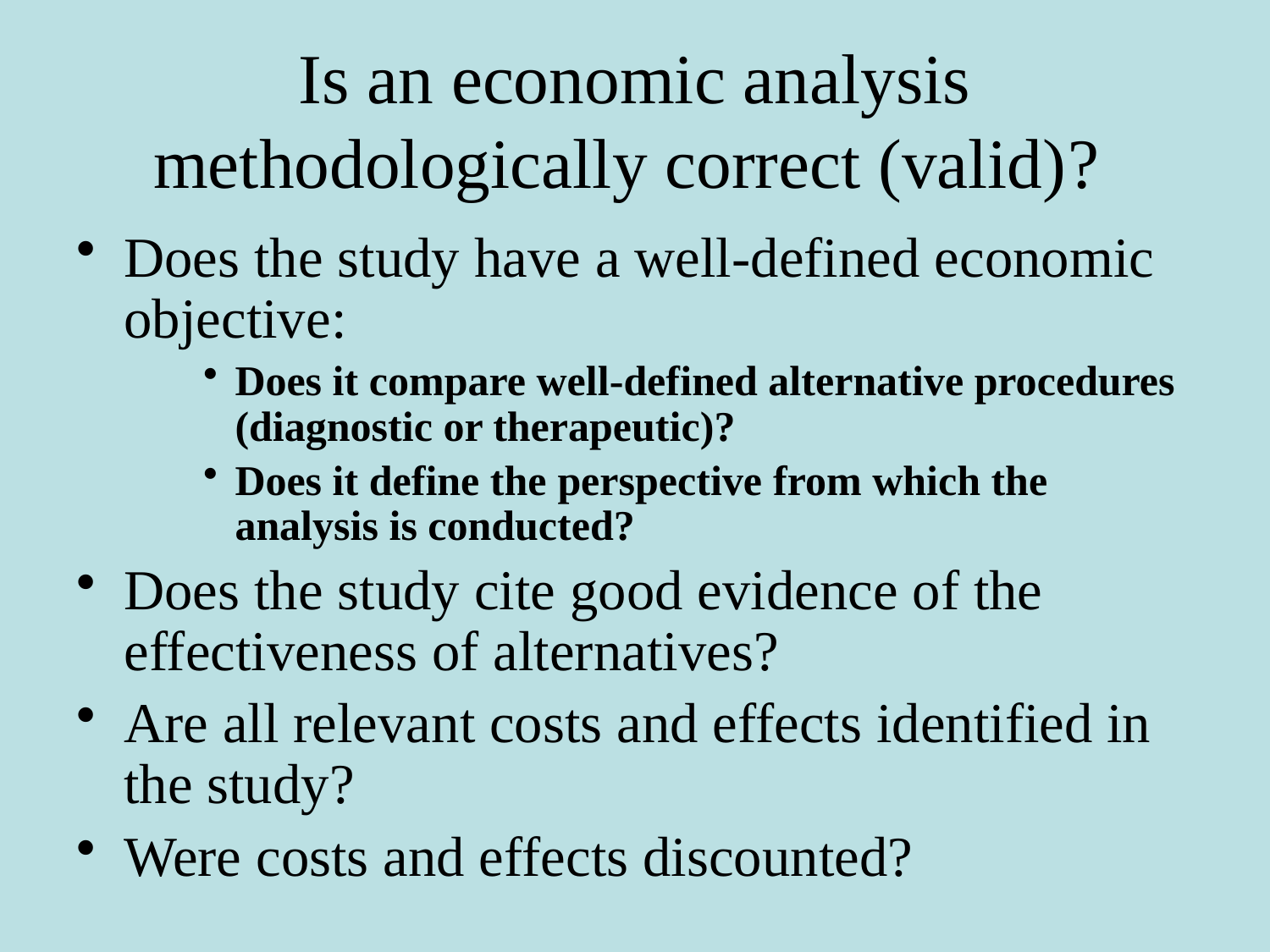

# Is an economic analysis methodologically correct (valid)?
Does the study have a well-defined economic objective:
Does it compare well-defined alternative procedures (diagnostic or therapeutic)?
Does it define the perspective from which the analysis is conducted?
Does the study cite good evidence of the effectiveness of alternatives?
Are all relevant costs and effects identified in the study?
Were costs and effects discounted?